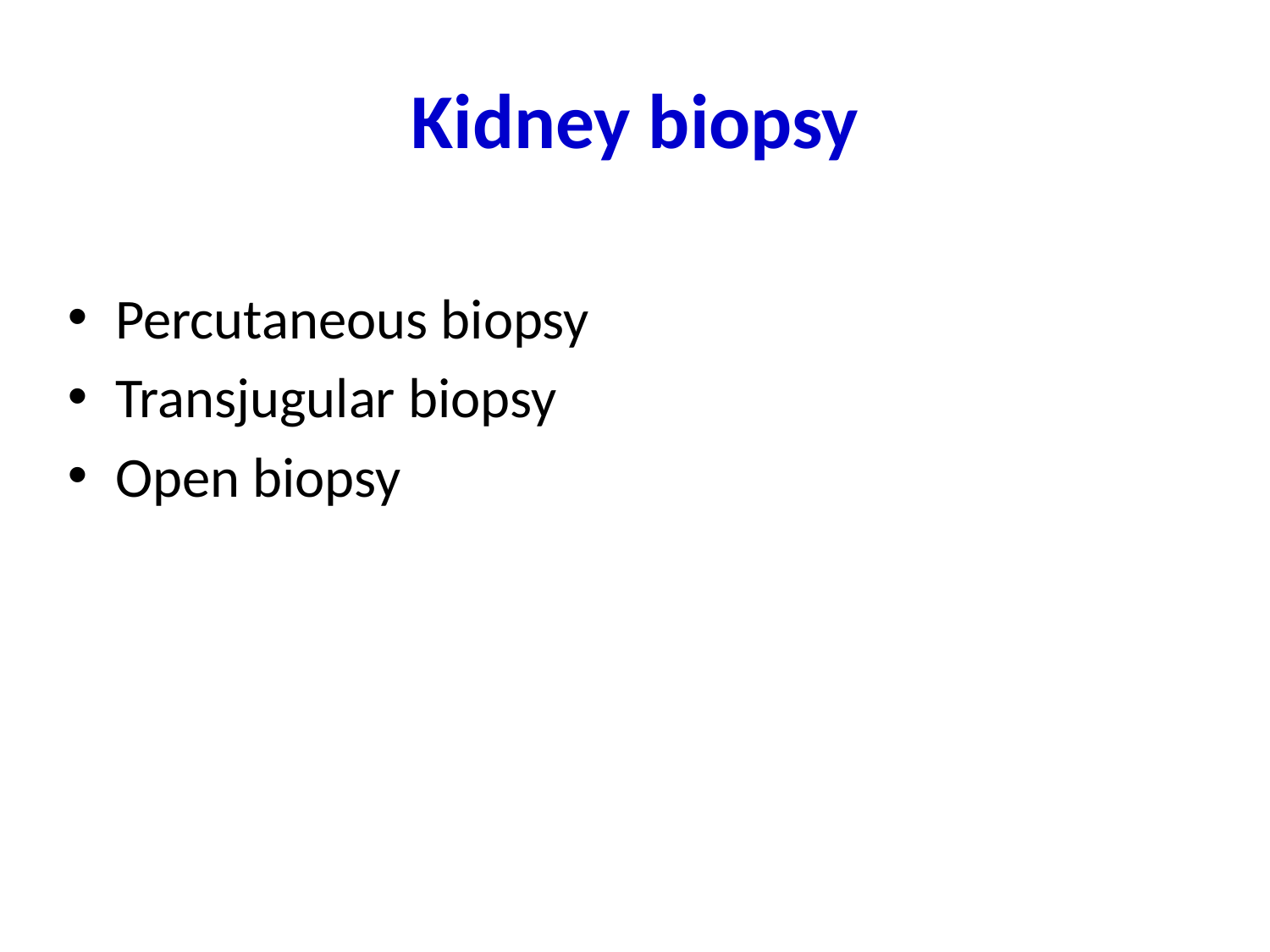

# Kidney biopsy
Percutaneous biopsy
Transjugular biopsy
Open biopsy